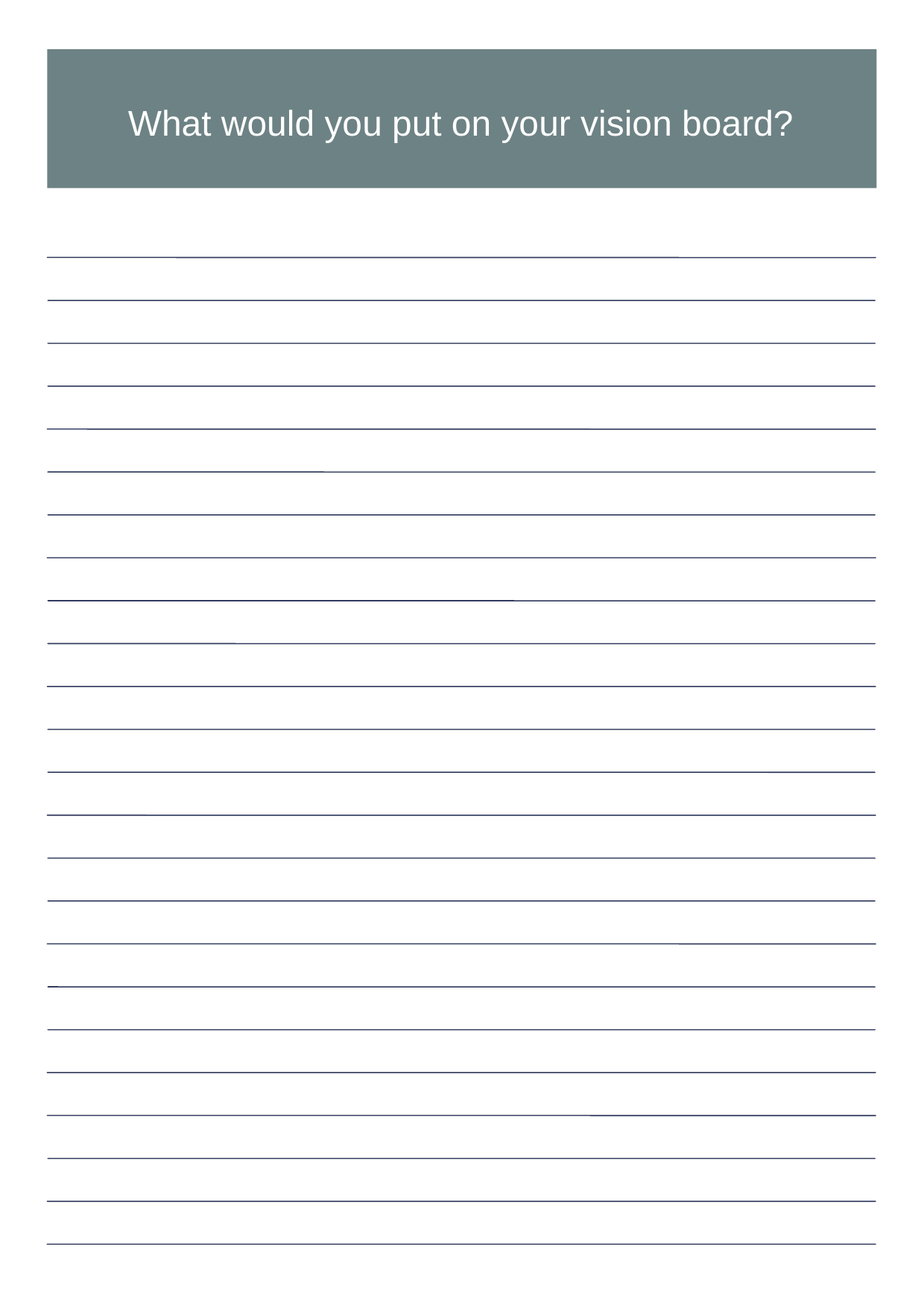

What would you put on your vision board?